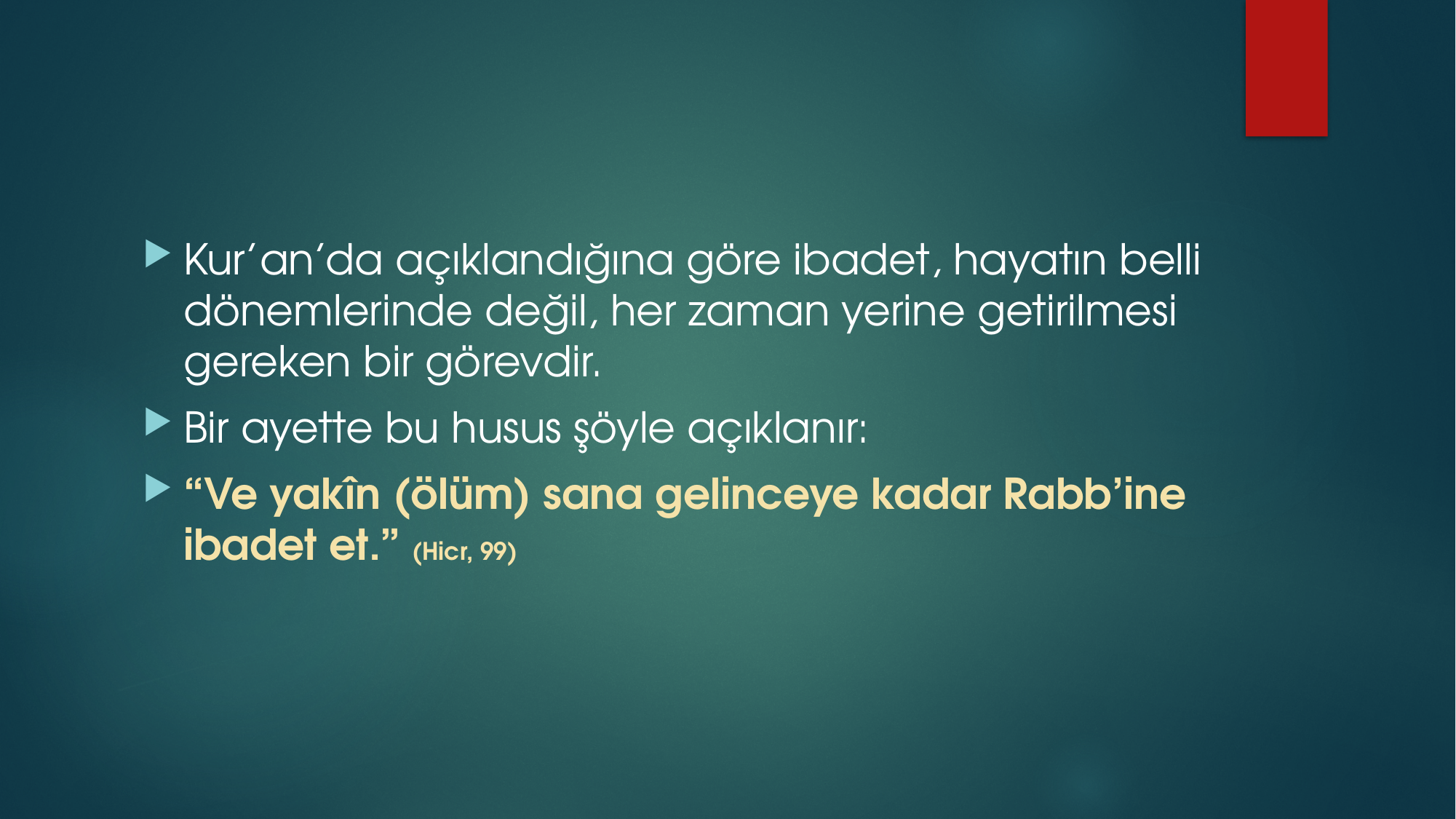

Kur’an’da açıklandığına göre ibadet, hayatın belli dönemlerinde değil, her zaman yerine getirilmesi gereken bir görevdir.
Bir ayette bu husus şöyle açıklanır:
“Ve yakîn (ölüm) sana gelinceye kadar Rabb’ine ibadet et.” (Hicr, 99)